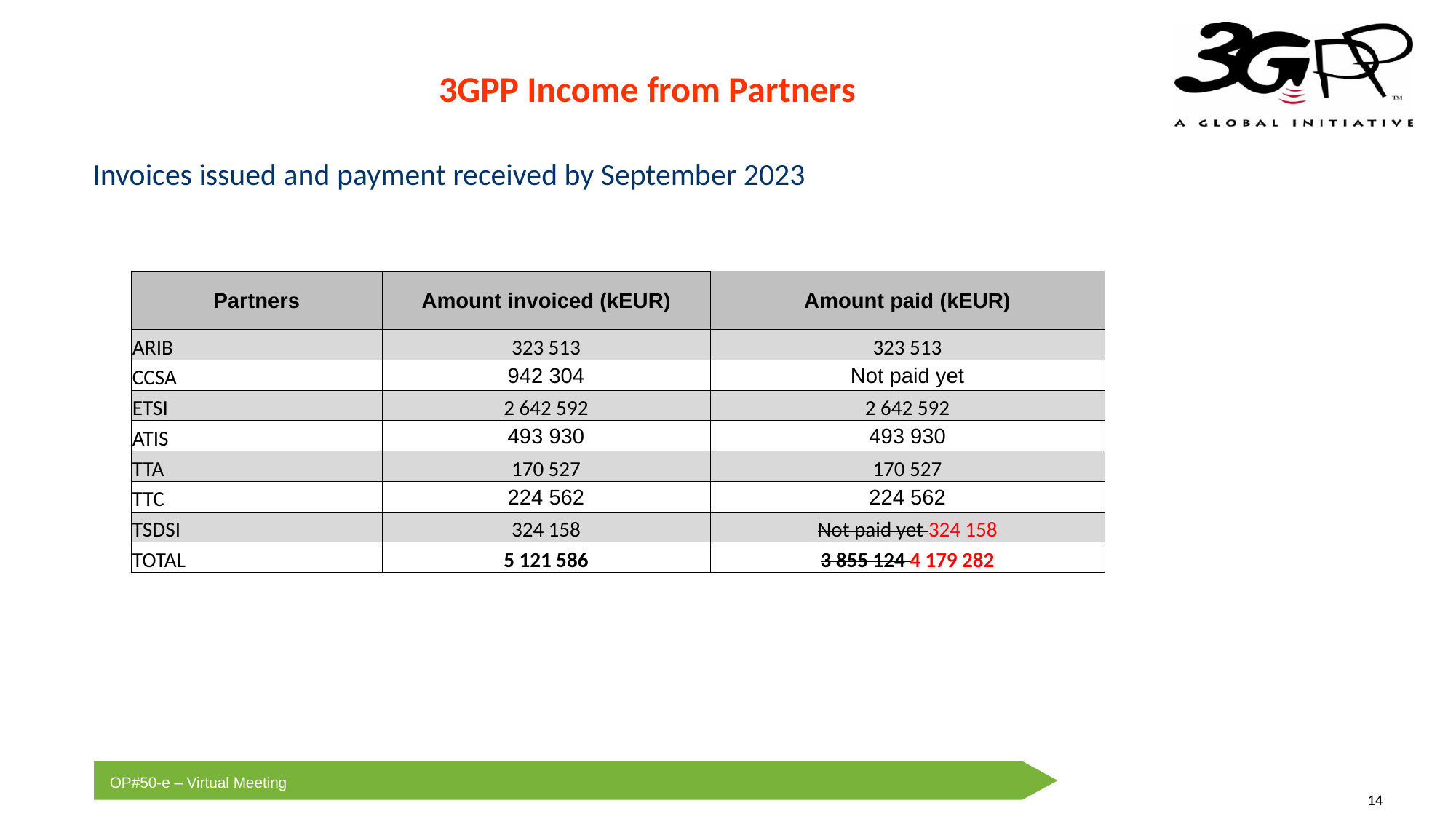

3GPP Income from Partners

Invoices issued and payment received by September 2023

| Partners | Amount invoiced (kEUR) | Amount paid (kEUR) |
| --- | --- | --- |
| ARIB | 323 513 | 323 513 |
| CCSA | 942 304 | Not paid yet |
| ETSI | 2 642 592 | 2 642 592 |
| ATIS | 493 930 | 493 930 |
| TTA | 170 527 | 170 527 |
| TTC | 224 562 | 224 562 |
| TSDSI | 324 158 | Not paid yet 324 158 |
| TOTAL | 5 121 586 | 3 855 124 4 179 282 |